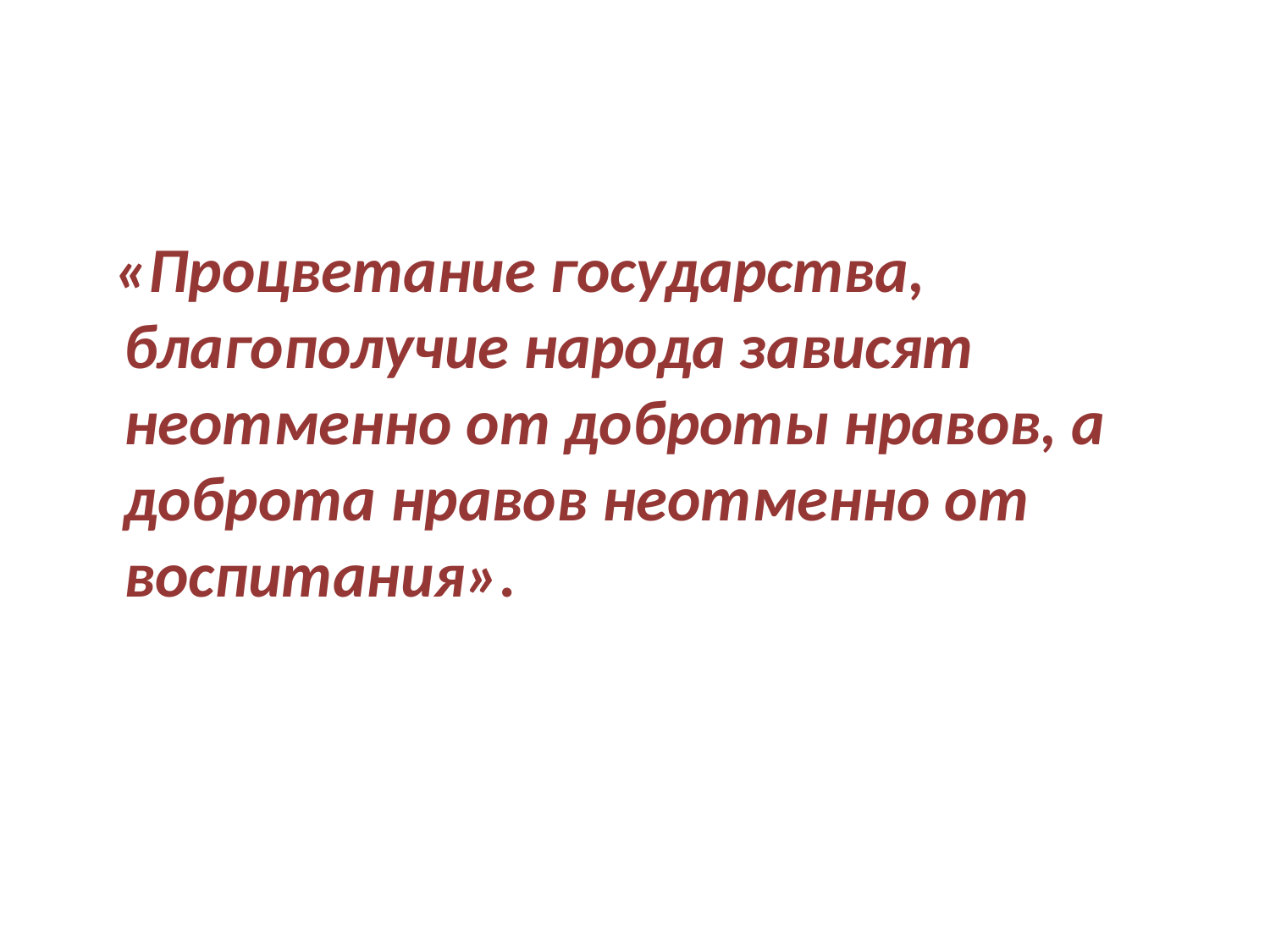

«Процветание государства, благополучие народа зависят неотменно от доброты нравов, а доброта нравов неотменно от воспитания».